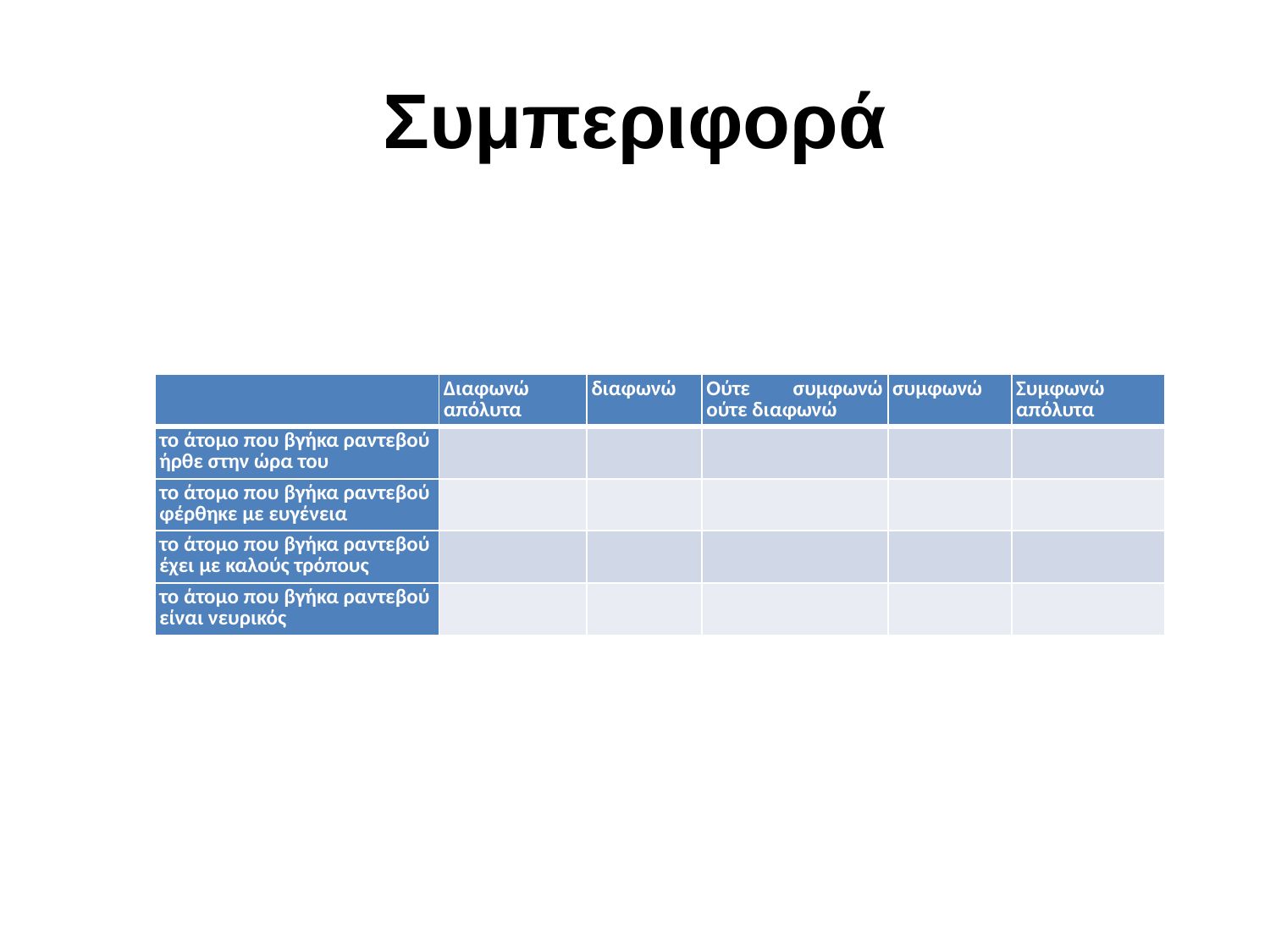

# Συμπεριφορά
|  | Διαφωνώ απόλυτα | διαφωνώ | Ούτε συμφωνώ ούτε διαφωνώ | συμφωνώ | Συμφωνώ απόλυτα |
| --- | --- | --- | --- | --- | --- |
| το άτομο που βγήκα ραντεβού ήρθε στην ώρα του |  |  |  |  |  |
| το άτομο που βγήκα ραντεβού φέρθηκε με ευγένεια |  |  |  |  |  |
| το άτομο που βγήκα ραντεβού έχει με καλούς τρόπους |  |  |  |  |  |
| το άτομο που βγήκα ραντεβού είναι νευρικός |  |  |  |  |  |